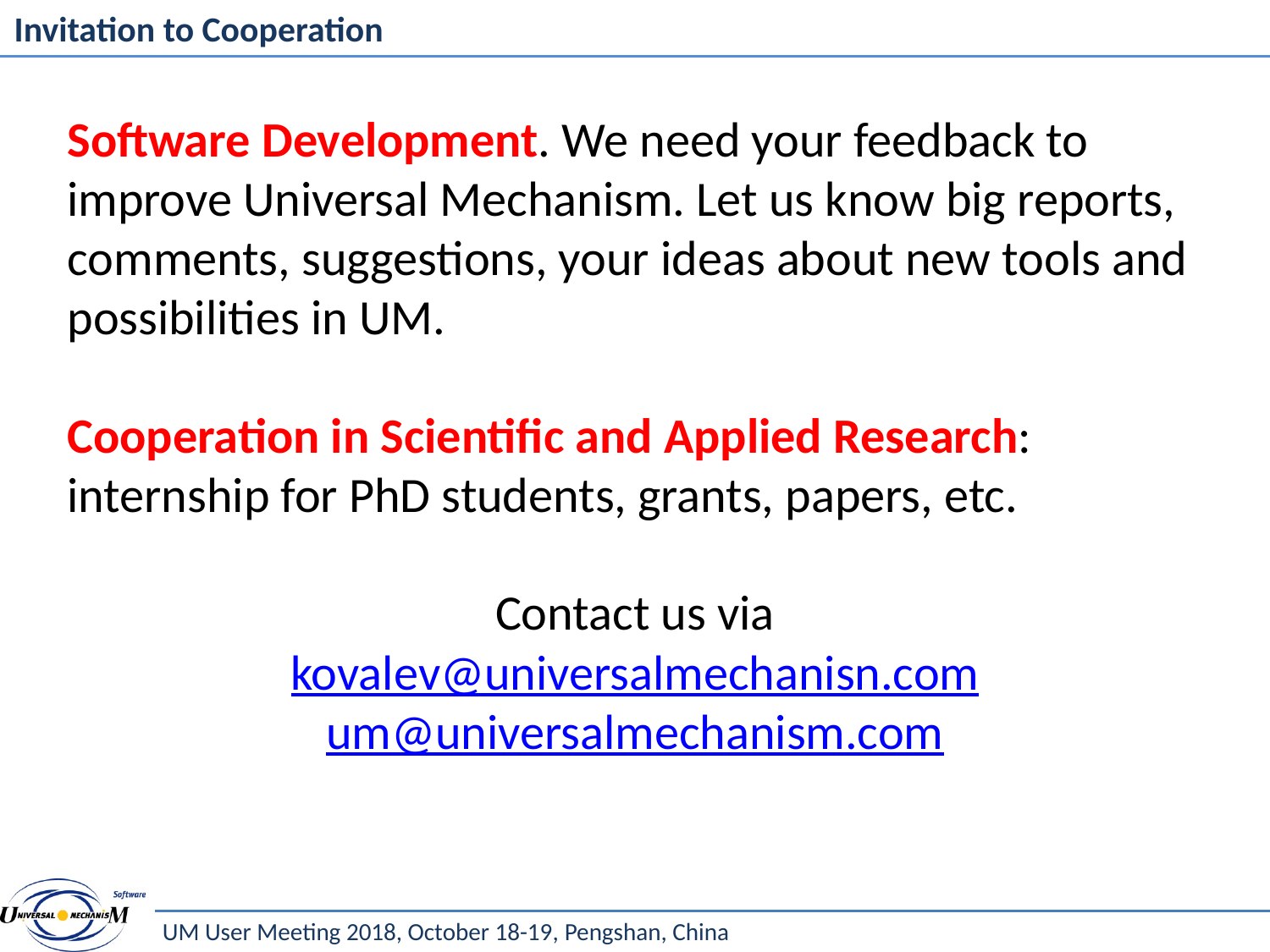

# Invitation to Cooperation
Software Development. We need your feedback to improve Universal Mechanism. Let us know big reports, comments, suggestions, your ideas about new tools and possibilities in UM.

Cooperation in Scientific and Applied Research: internship for PhD students, grants, papers, etc.

Contact us via
kovalev@universalmechanisn.com
um@universalmechanism.com